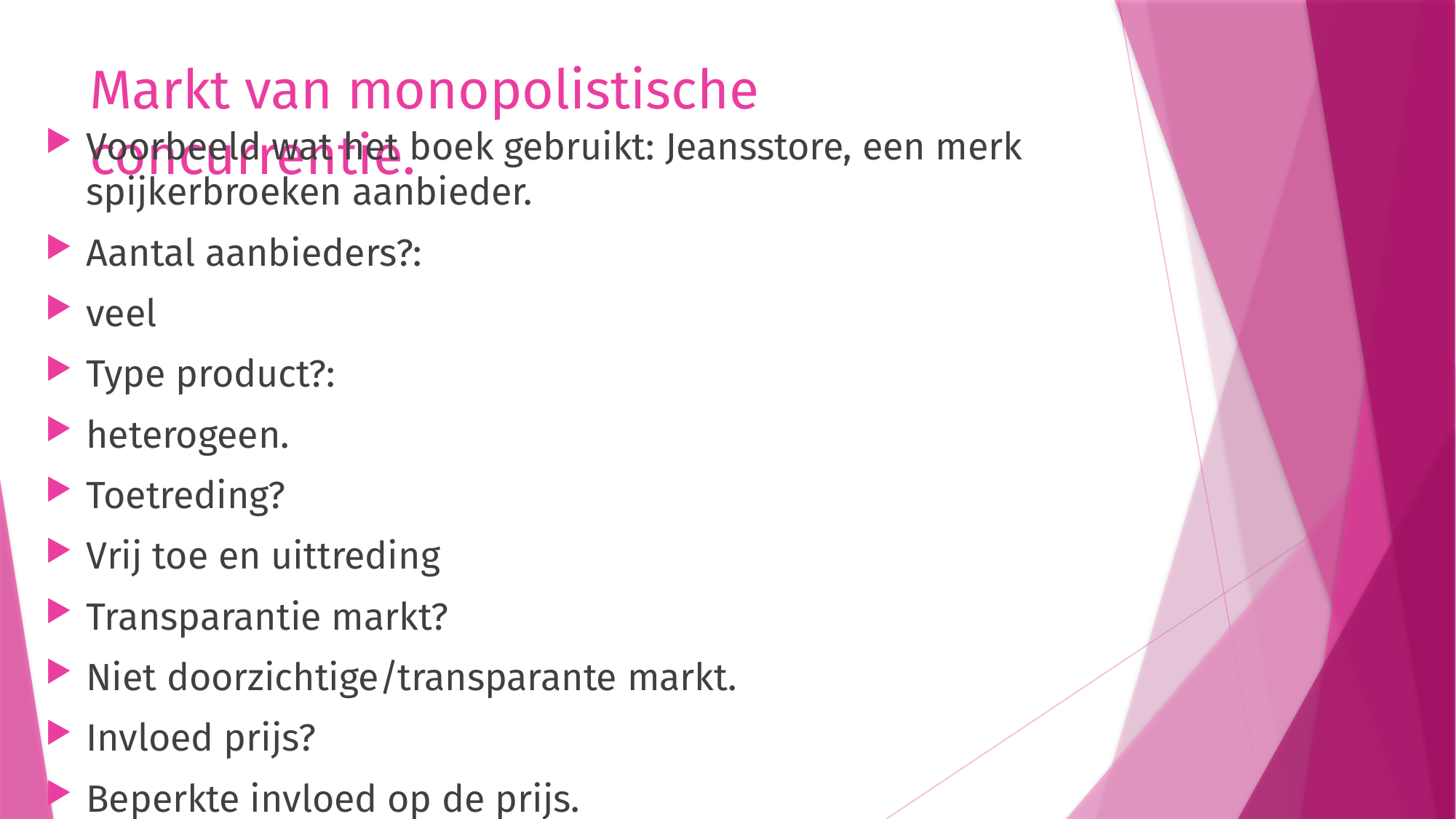

# Markt van monopolistische concurrentie.
Voorbeeld wat het boek gebruikt: Jeansstore, een merk spijkerbroeken aanbieder.
Aantal aanbieders?:
veel
Type product?:
heterogeen.
Toetreding?
Vrij toe en uittreding
Transparantie markt?
Niet doorzichtige/transparante markt.
Invloed prijs?
Beperkte invloed op de prijs.